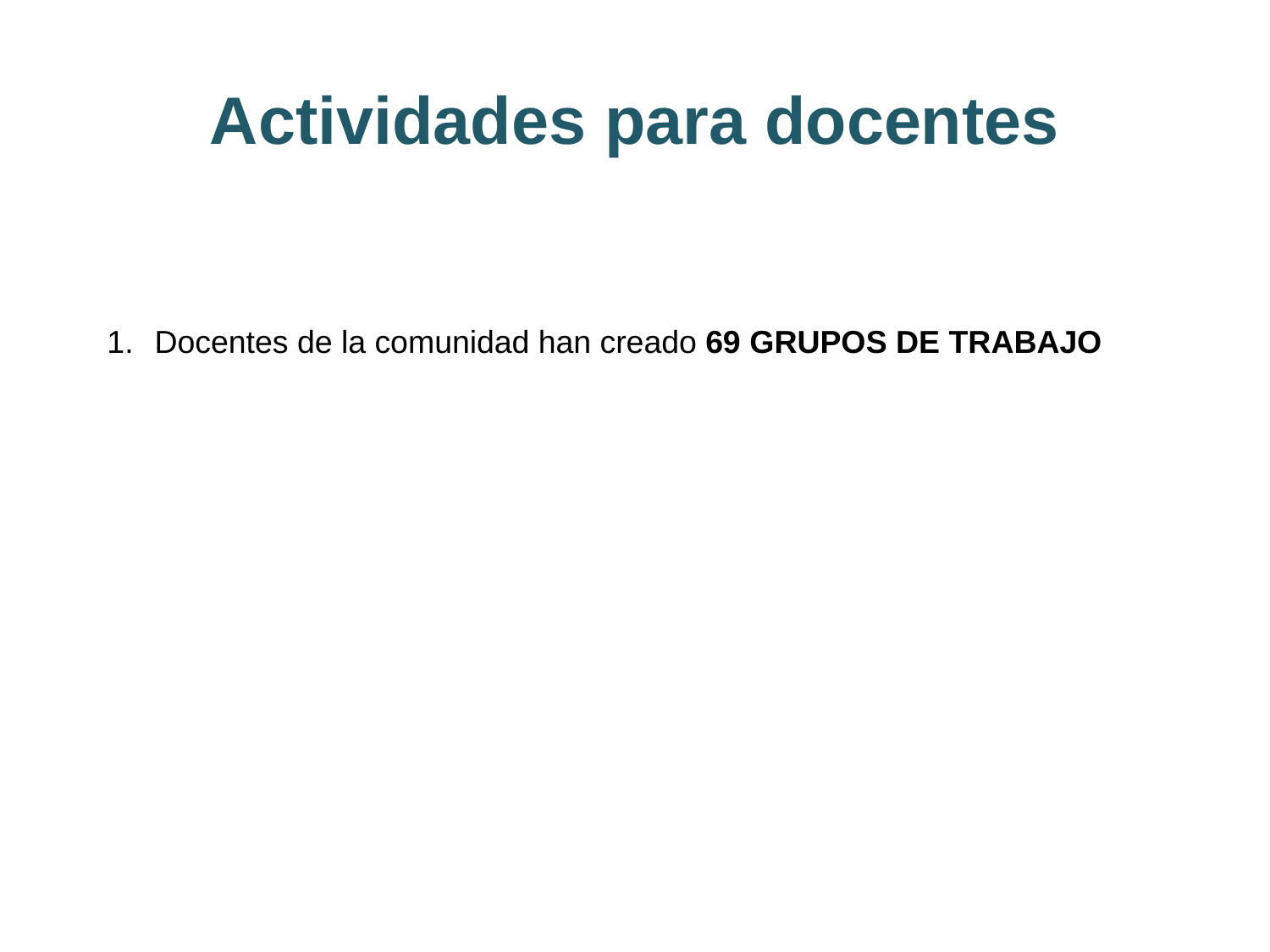

# Actividades para docentes

Docentes de la comunidad han creado 69 GRUPOS DE TRABAJO